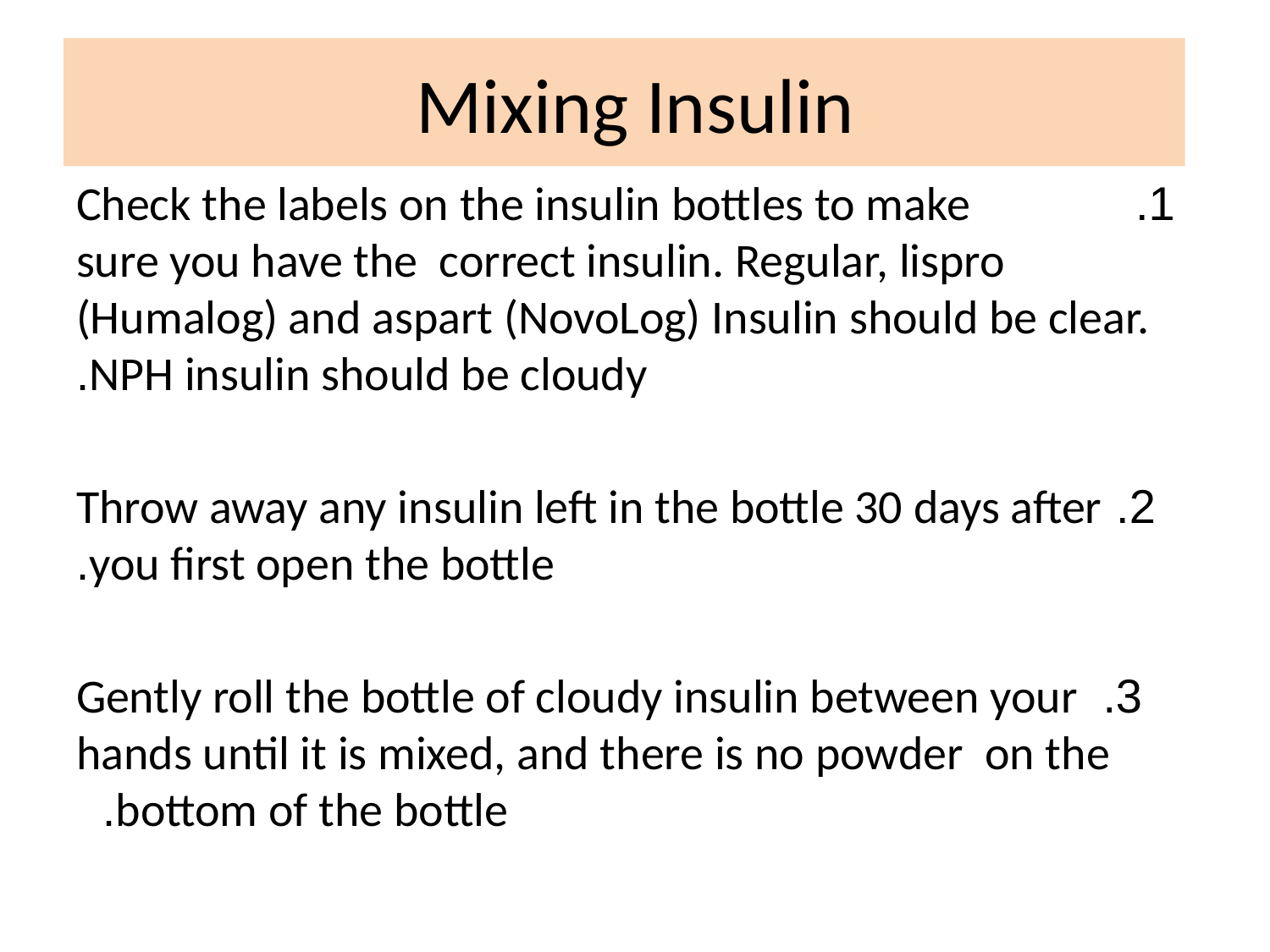

# Mixing Insulin
1. Check the labels on the insulin bottles to make               sure you have the  correct insulin. Regular, lispro (Humalog) and aspart (NovoLog) Insulin should be clear. NPH insulin should be cloudy.

2. Throw away any insulin left in the bottle 30 days after you first open the bottle.

3. Gently roll the bottle of cloudy insulin between your  hands until it is mixed, and there is no powder  on the  bottom of the bottle.